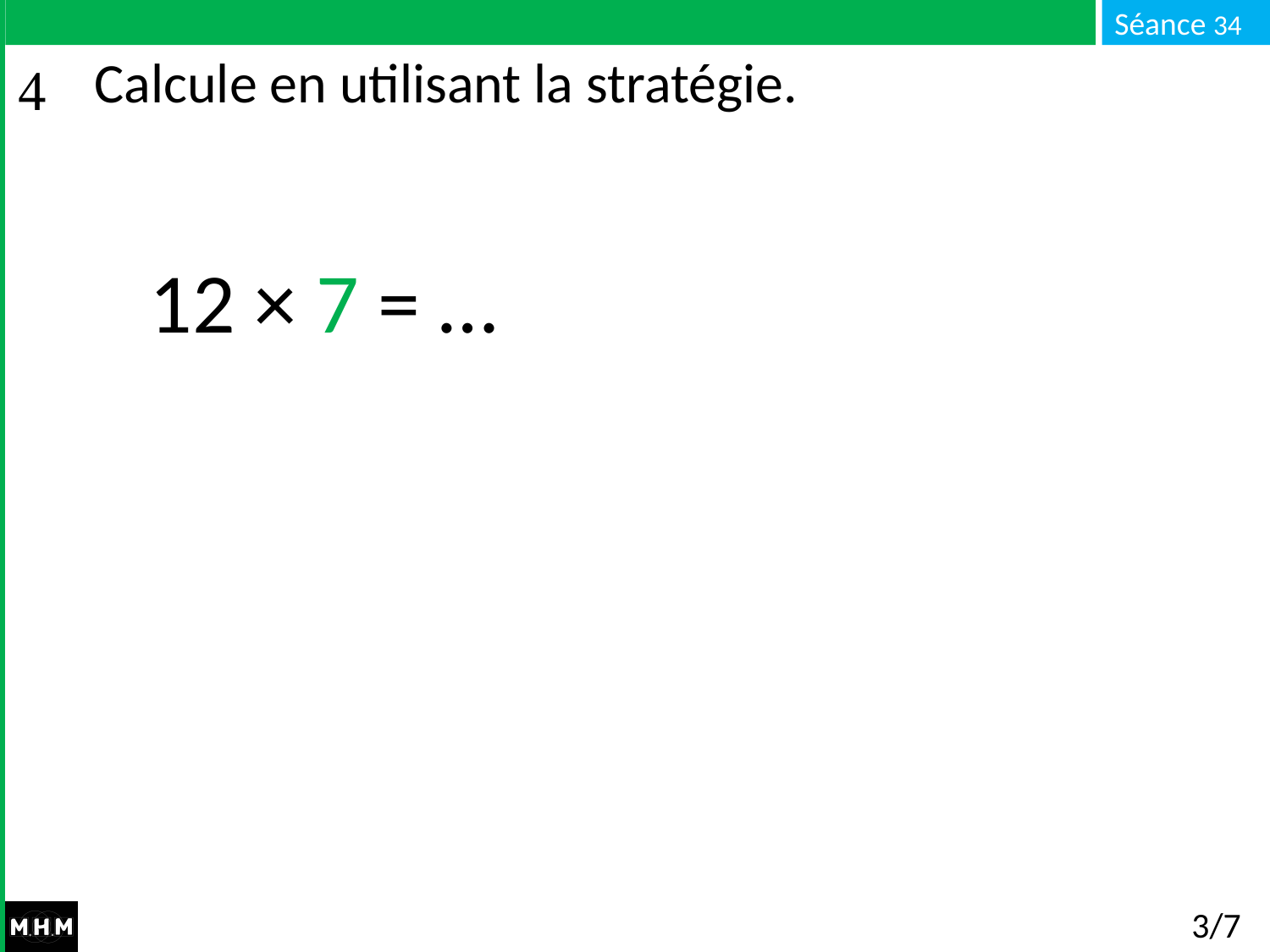

# Calcule en utilisant la stratégie.
12 × 7 = …
3/7